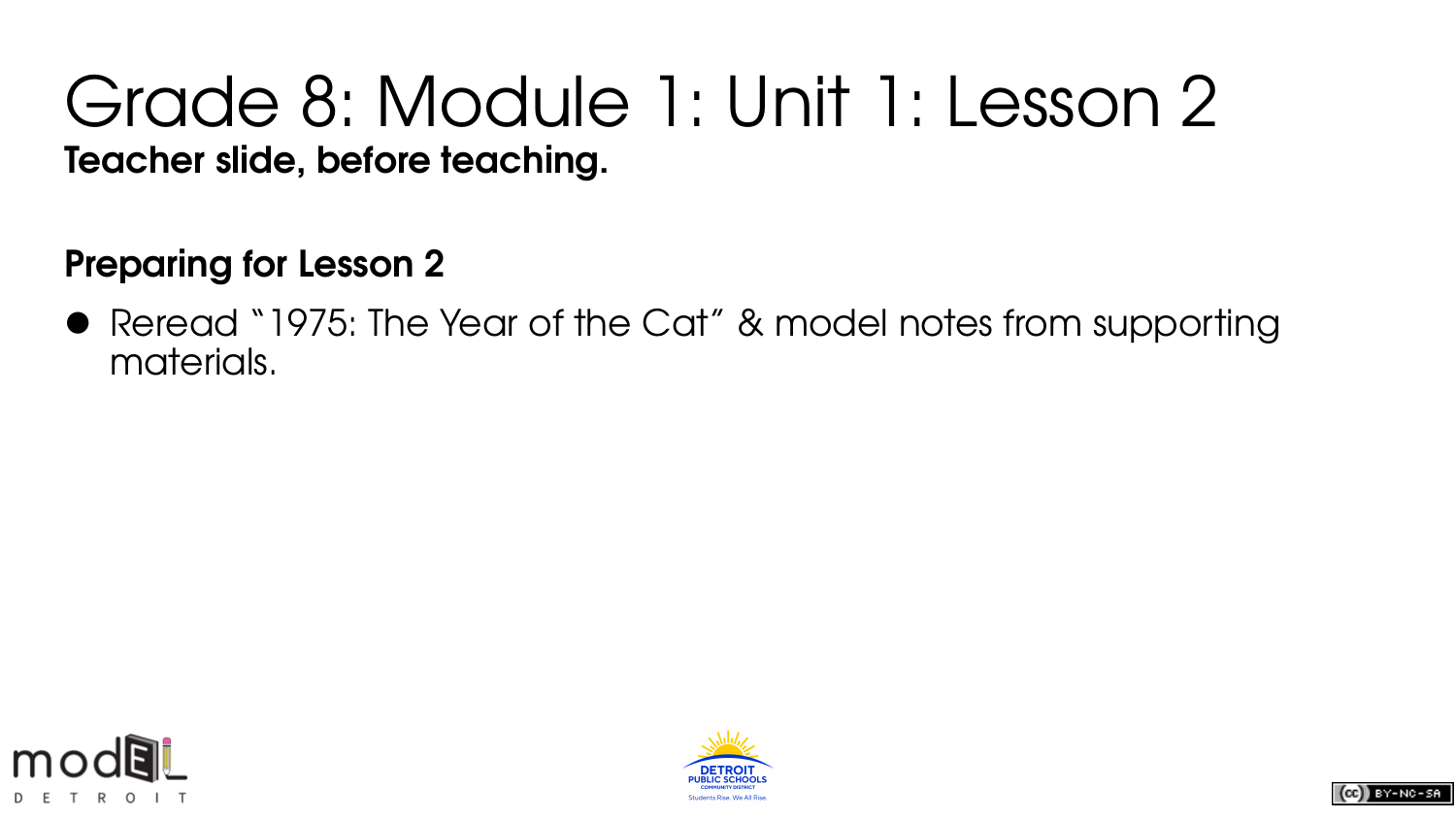

# Grade 8: Module 1: Unit 1: Lesson 2
Teacher slide, before teaching.
Preparing for Lesson 2
Reread “1975: The Year of the Cat” & model notes from supporting materials.